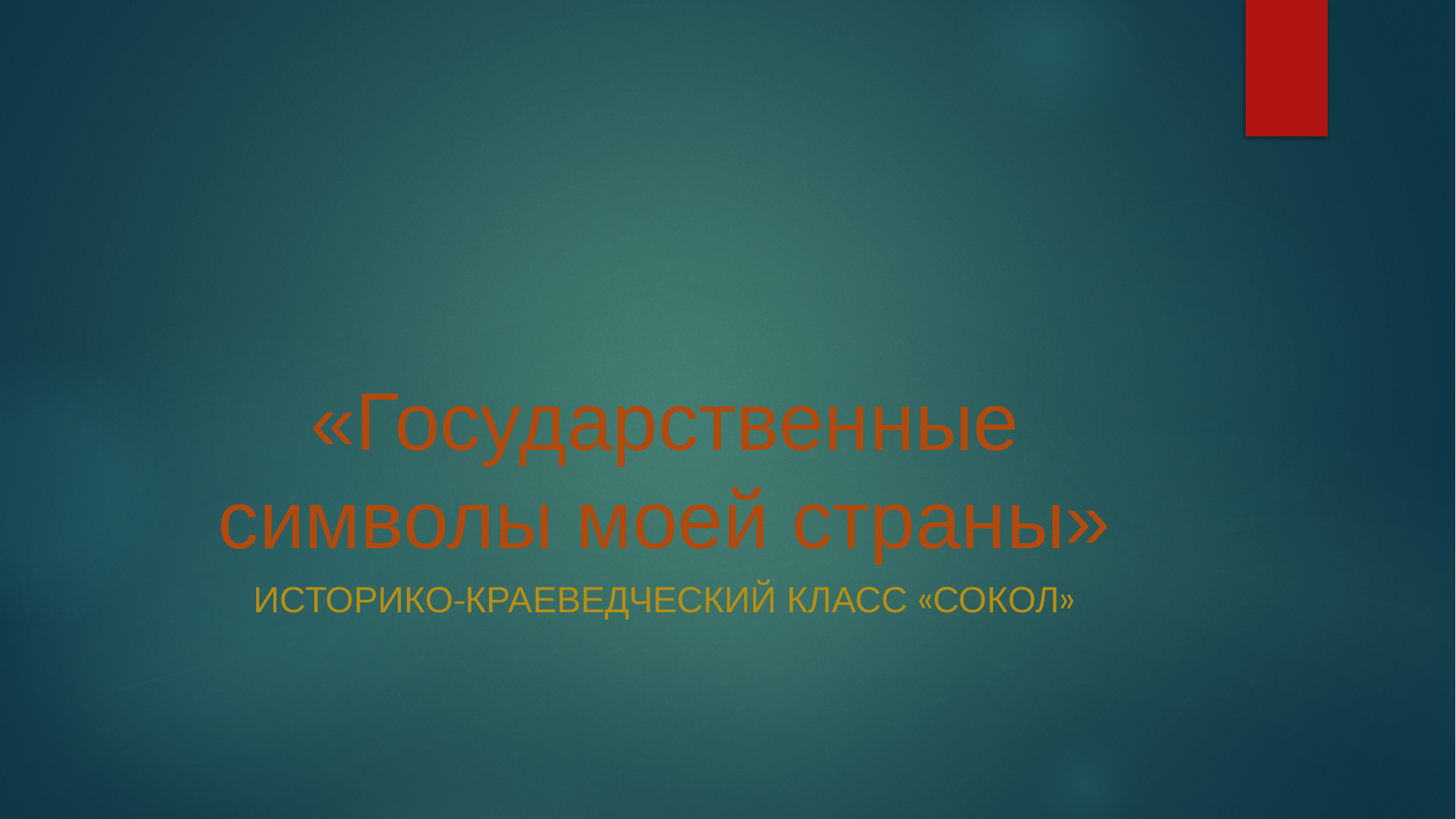

# «Государственные символы моей страны»
Историко-краеведческий класс «Сокол»